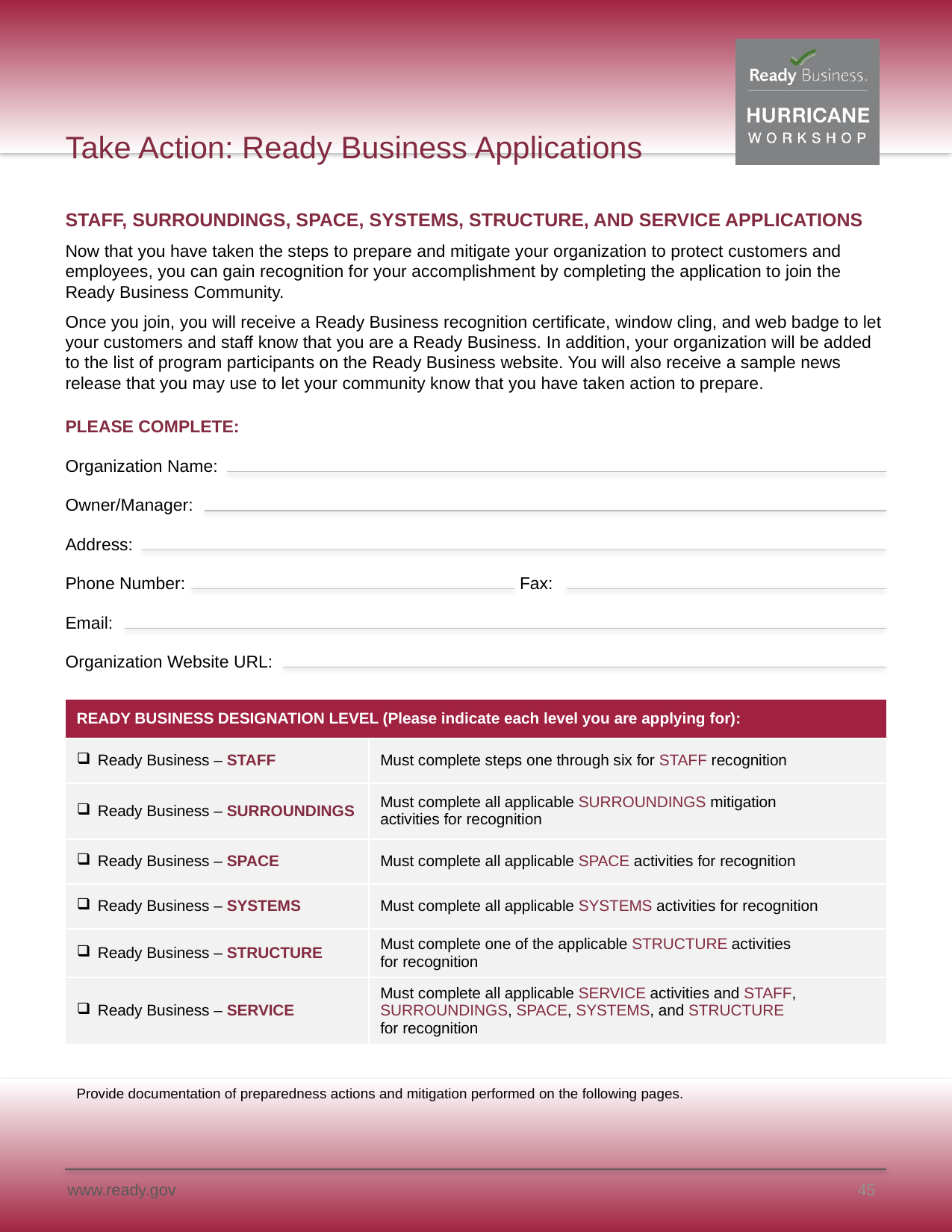

# Take Action: Ready Business Applications
STAFF, SURROUNDINGS, SPACE, SYSTEMS, STRUCTURE, AND SERVICE APPLICATIONS
Now that you have taken the steps to prepare and mitigate your organization to protect customers and employees, you can gain recognition for your accomplishment by completing the application to join the Ready Business Community.
Once you join, you will receive a Ready Business recognition certificate, window cling, and web badge to let your customers and staff know that you are a Ready Business. In addition, your organization will be added to the list of program participants on the Ready Business website. You will also receive a sample news release that you may use to let your community know that you have taken action to prepare.
PLEASE COMPLETE:
Organization Name:
Owner/Manager:
Address:
Phone Number:	Fax:
Email:
Organization Website URL:
| READY BUSINESS DESIGNATION LEVEL (Please indicate each level you are applying for): |  |
| --- | --- |
| Ready Business – STAFF | Must complete steps one through six for STAFF recognition |
| Ready Business – SURROUNDINGS | Must complete all applicable SURROUNDINGS mitigation activities for recognition |
| Ready Business – SPACE | Must complete all applicable SPACE activities for recognition |
| Ready Business – SYSTEMS | Must complete all applicable SYSTEMS activities for recognition |
| Ready Business – STRUCTURE | Must complete one of the applicable STRUCTURE activities for recognition |
| Ready Business – SERVICE | Must complete all applicable SERVICE activities and STAFF, SURROUNDINGS, SPACE, SYSTEMS, and STRUCTURE for recognition |
Provide documentation of preparedness actions and mitigation performed on the following pages.
45